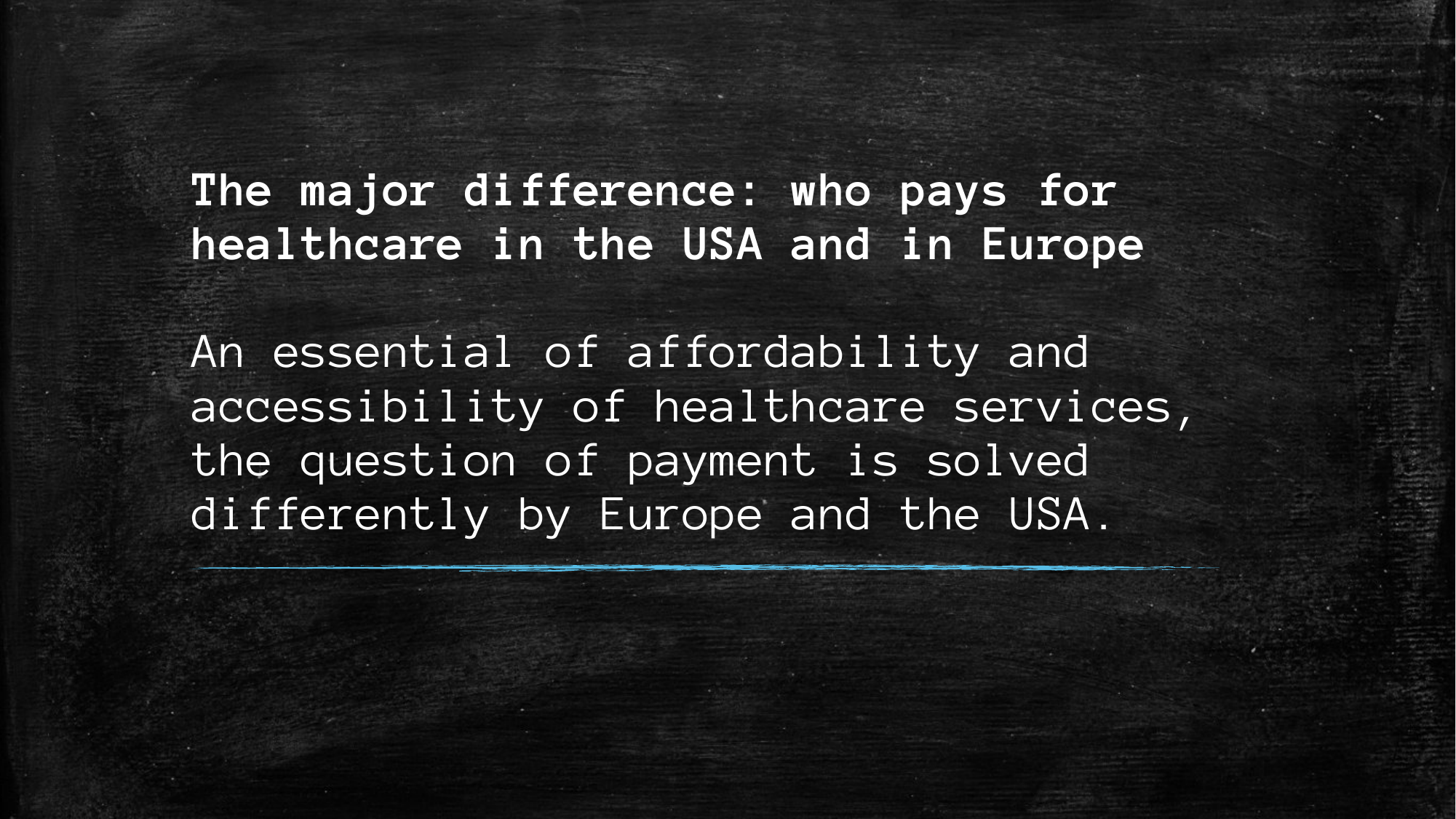

# The major difference: who pays for healthcare in the USA and in Europe An essential of affordability and accessibility of healthcare services, the question of payment is solved differently by Europe and the USA.